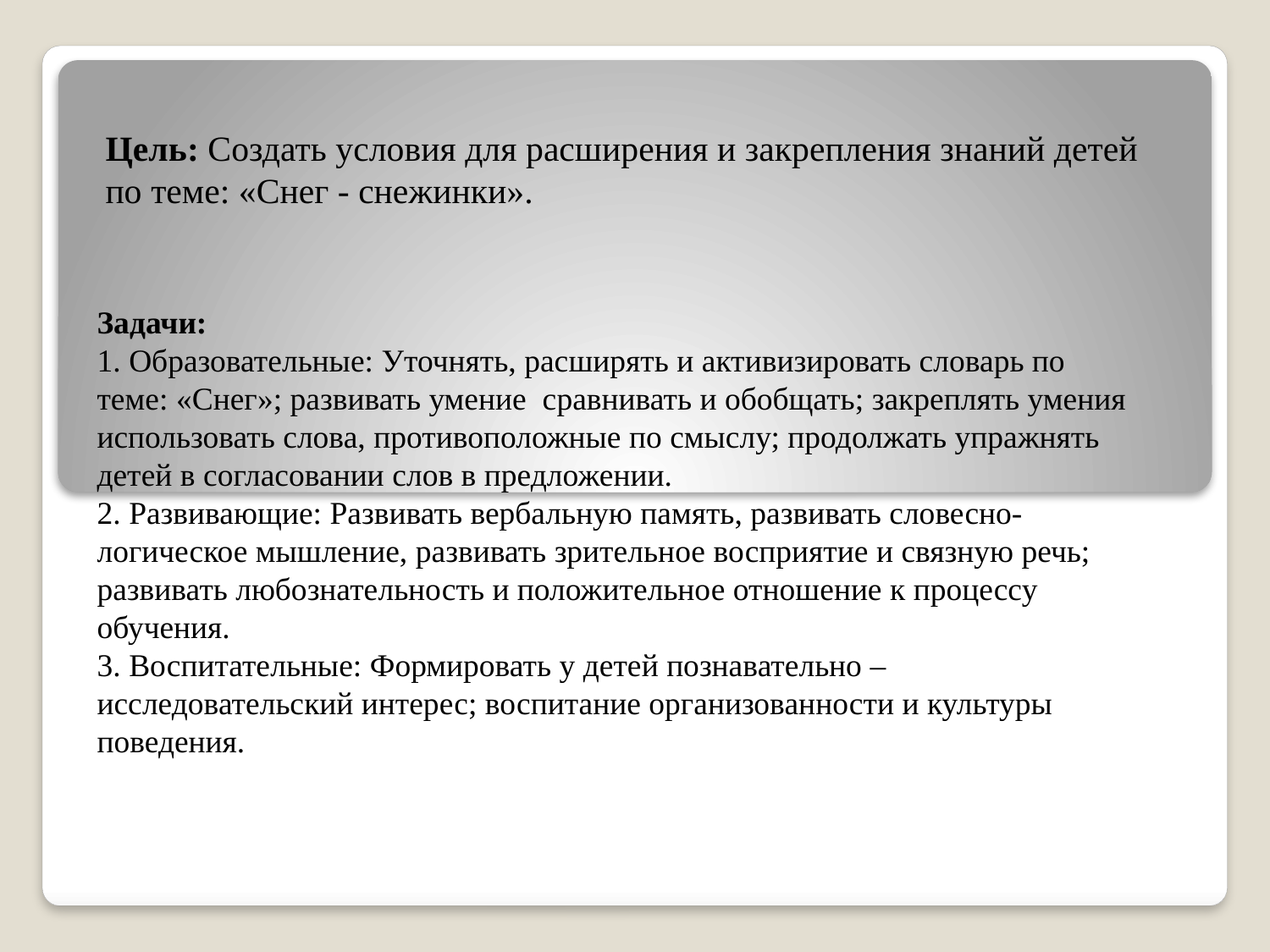

Цель: Создать условия для расширения и закрепления знаний детей по теме: «Снег - снежинки».

Задачи:
1. Образовательные: Уточнять, расширять и активизировать словарь по теме: «Снег»; развивать умение  сравнивать и обобщать; закреплять умения использовать слова, противоположные по смыслу; продолжать упражнять детей в согласовании слов в предложении.
2. Развивающие: Развивать вербальную память, развивать словесно-логическое мышление, развивать зрительное восприятие и связную речь; развивать любознательность и положительное отношение к процессу обучения.
3. Воспитательные: Формировать у детей познавательно – исследовательский интерес; воспитание организованности и культуры поведения.